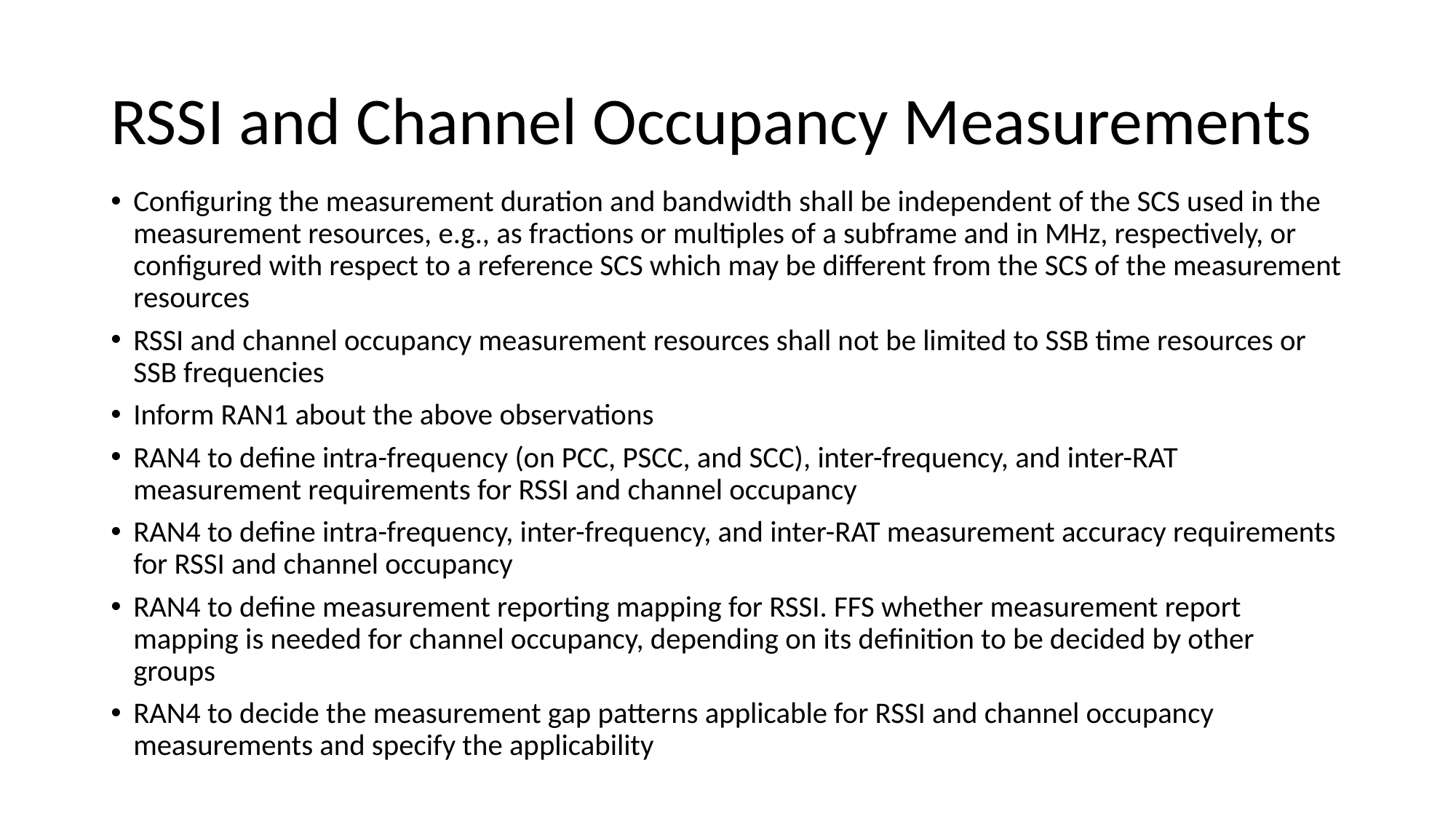

# RSSI and Channel Occupancy Measurements
Configuring the measurement duration and bandwidth shall be independent of the SCS used in the measurement resources, e.g., as fractions or multiples of a subframe and in MHz, respectively, or configured with respect to a reference SCS which may be different from the SCS of the measurement resources
RSSI and channel occupancy measurement resources shall not be limited to SSB time resources or SSB frequencies
Inform RAN1 about the above observations
RAN4 to define intra-frequency (on PCC, PSCC, and SCC), inter-frequency, and inter-RAT measurement requirements for RSSI and channel occupancy
RAN4 to define intra-frequency, inter-frequency, and inter-RAT measurement accuracy requirements for RSSI and channel occupancy
RAN4 to define measurement reporting mapping for RSSI. FFS whether measurement report mapping is needed for channel occupancy, depending on its definition to be decided by other groups
RAN4 to decide the measurement gap patterns applicable for RSSI and channel occupancy measurements and specify the applicability